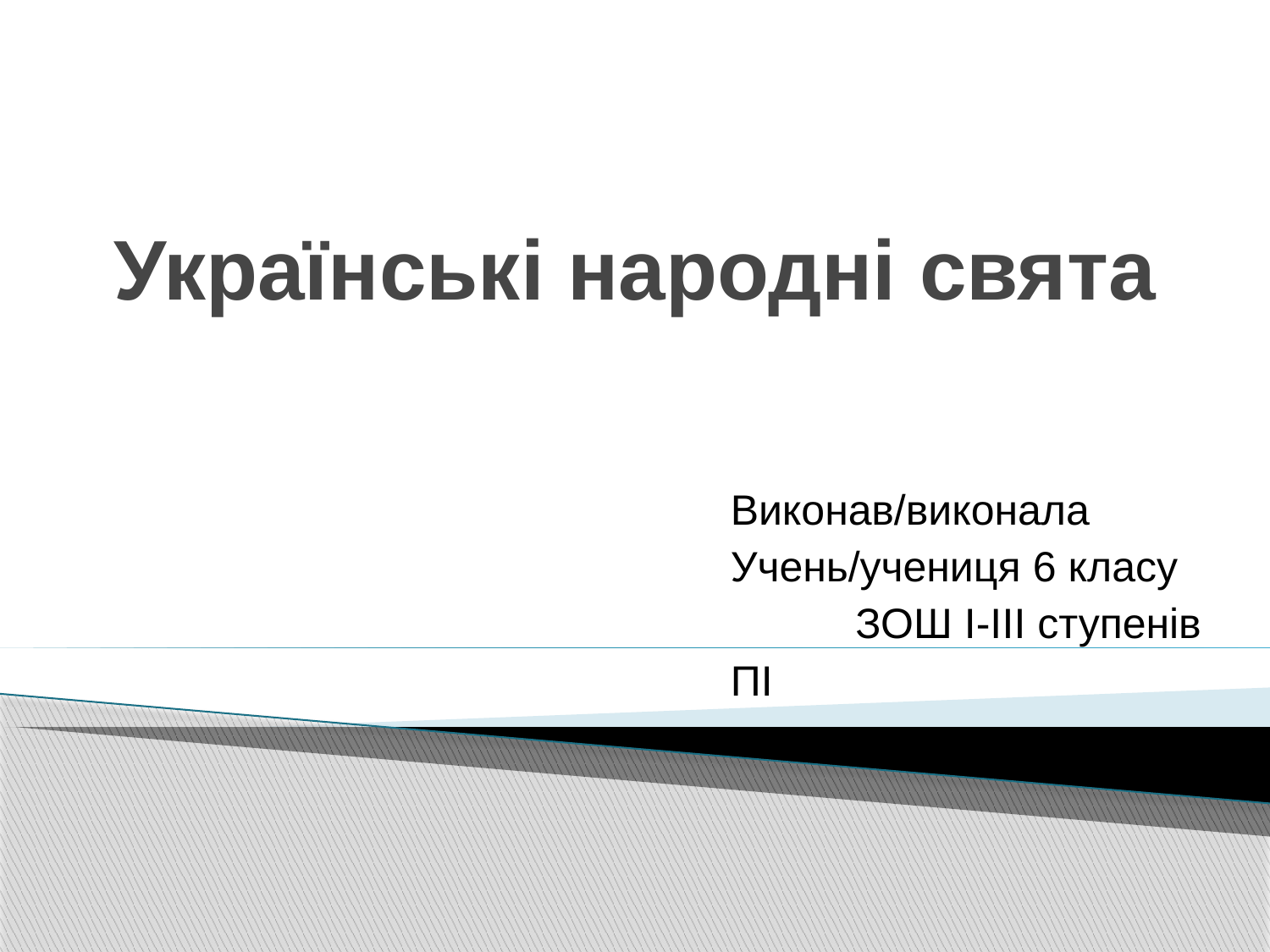

# Українські народні свята
Виконав/виконала
Учень/учениця 6 класу
		 ЗОШ І-ІІІ ступенів
ПІ